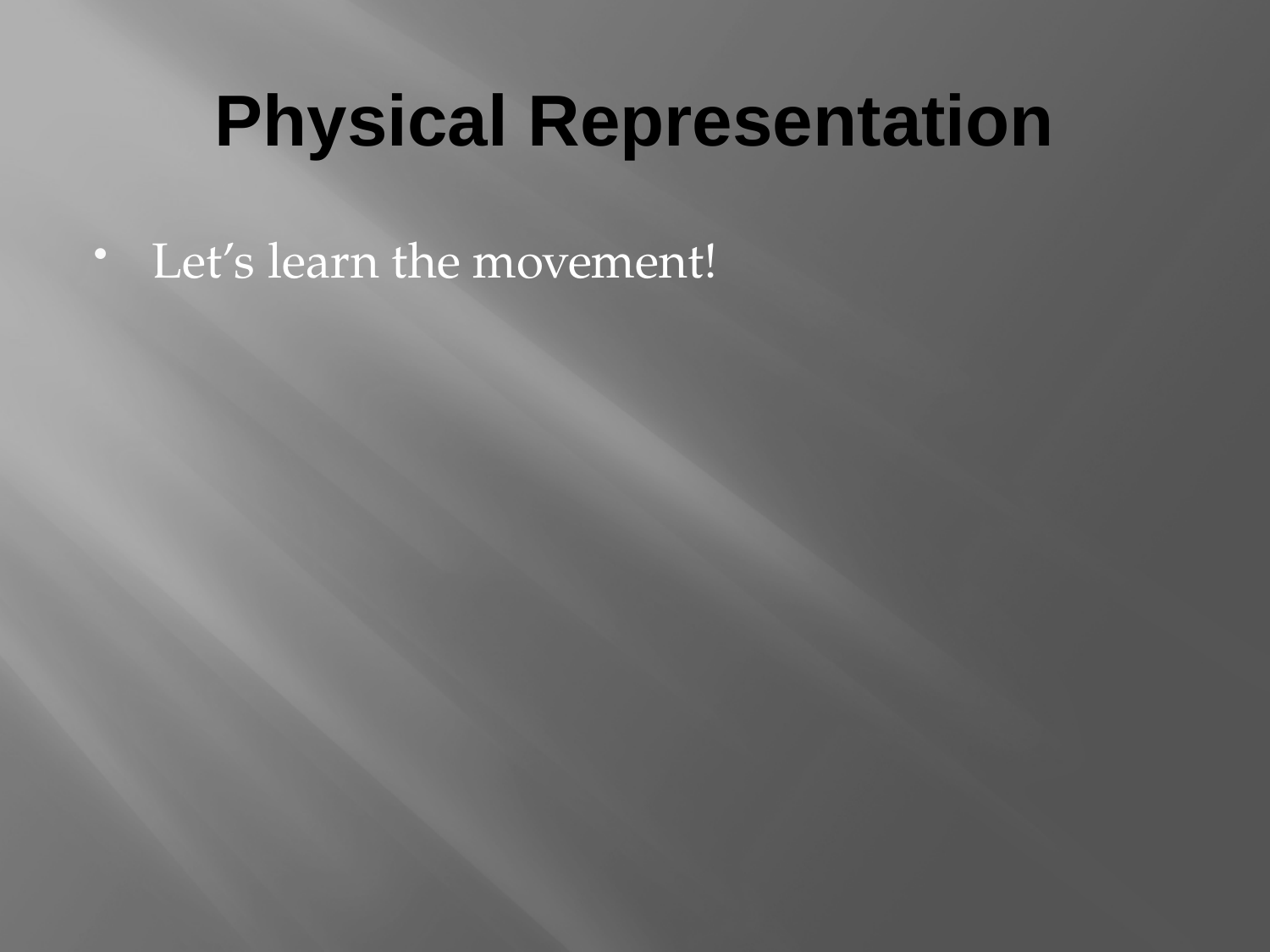

# Physical Representation
Let’s learn the movement!